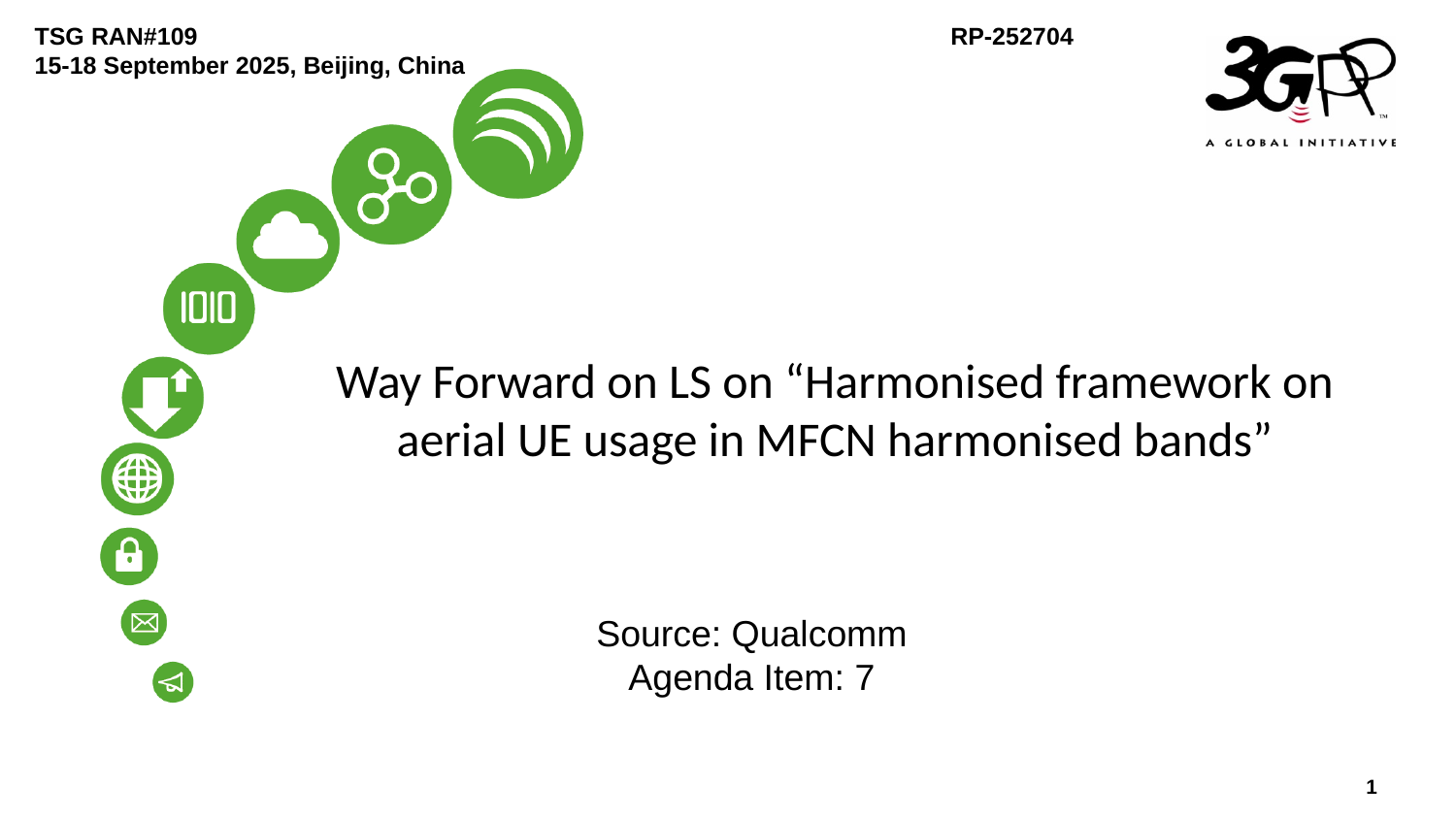

RP-252704
TSG RAN#109
15-18 September 2025, Beijing, China
Way Forward on LS on “Harmonised framework on aerial UE usage in MFCN harmonised bands”
Source: Qualcomm
Agenda Item: 7